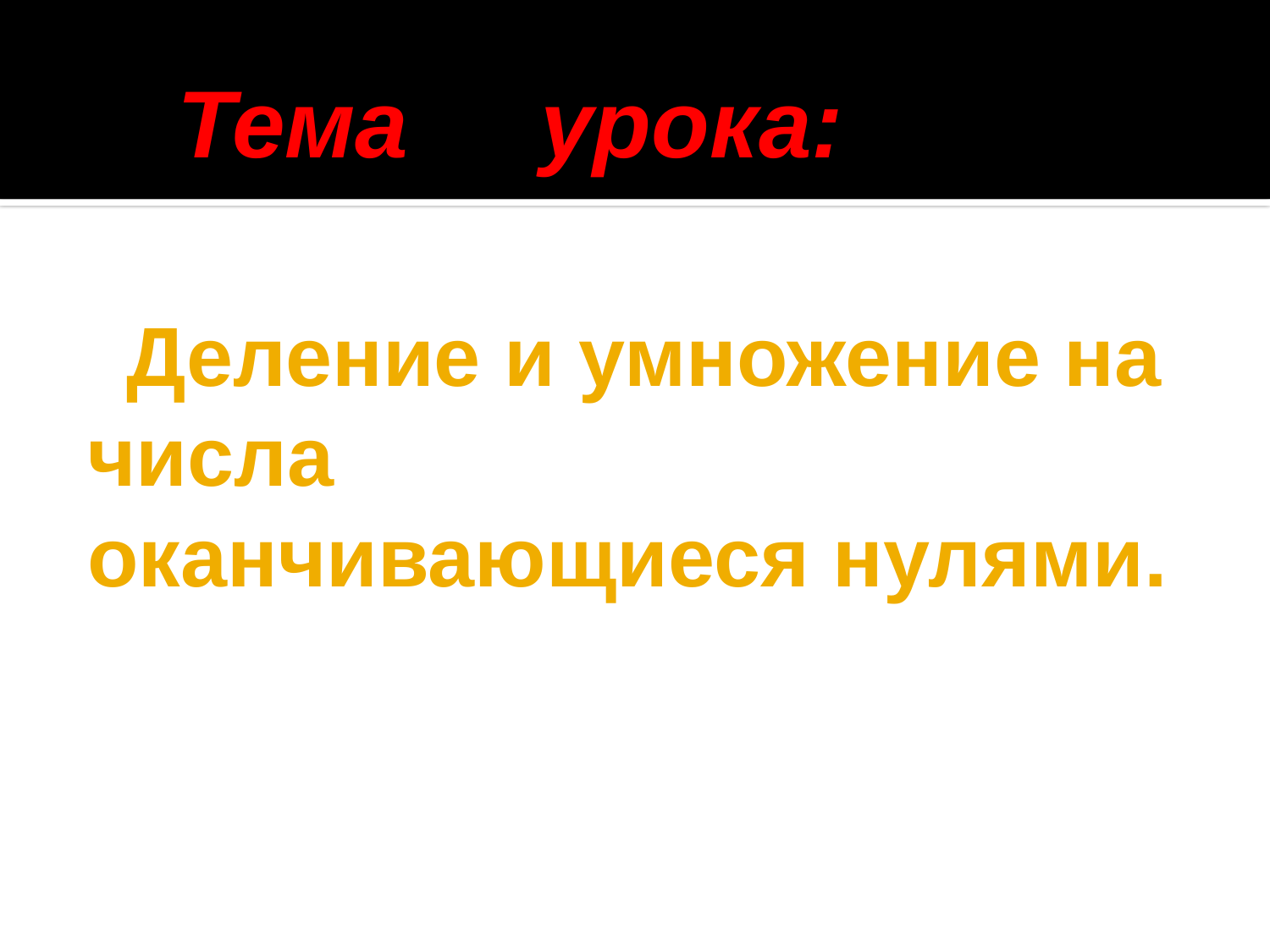

Тема     урока:
# Деление и умножение на числа оканчивающиеся нулями.